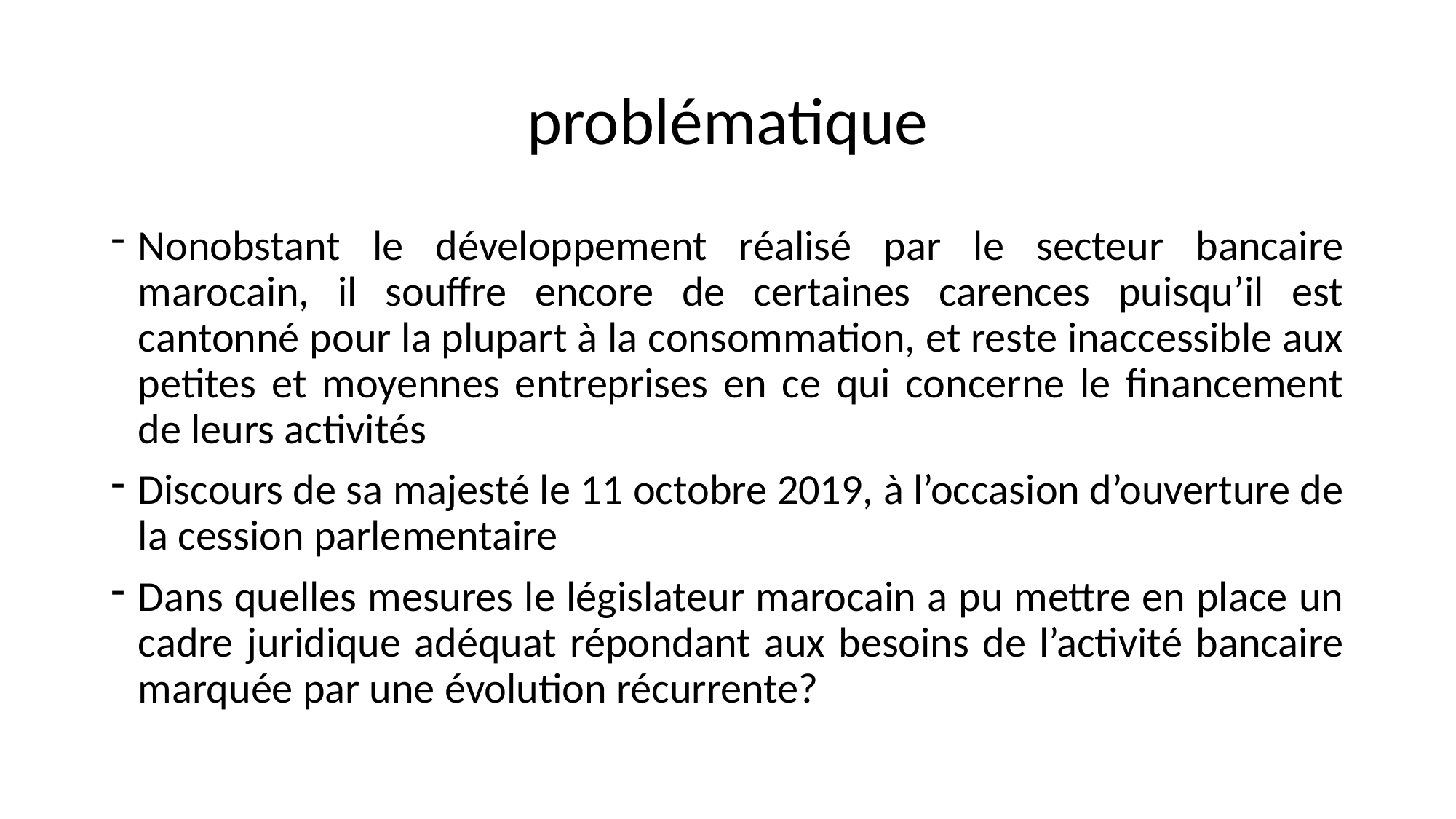

# problématique
Nonobstant le développement réalisé par le secteur bancaire marocain, il souffre encore de certaines carences puisqu’il est cantonné pour la plupart à la consommation, et reste inaccessible aux petites et moyennes entreprises en ce qui concerne le financement de leurs activités
Discours de sa majesté le 11 octobre 2019, à l’occasion d’ouverture de la cession parlementaire
Dans quelles mesures le législateur marocain a pu mettre en place un cadre juridique adéquat répondant aux besoins de l’activité bancaire marquée par une évolution récurrente?